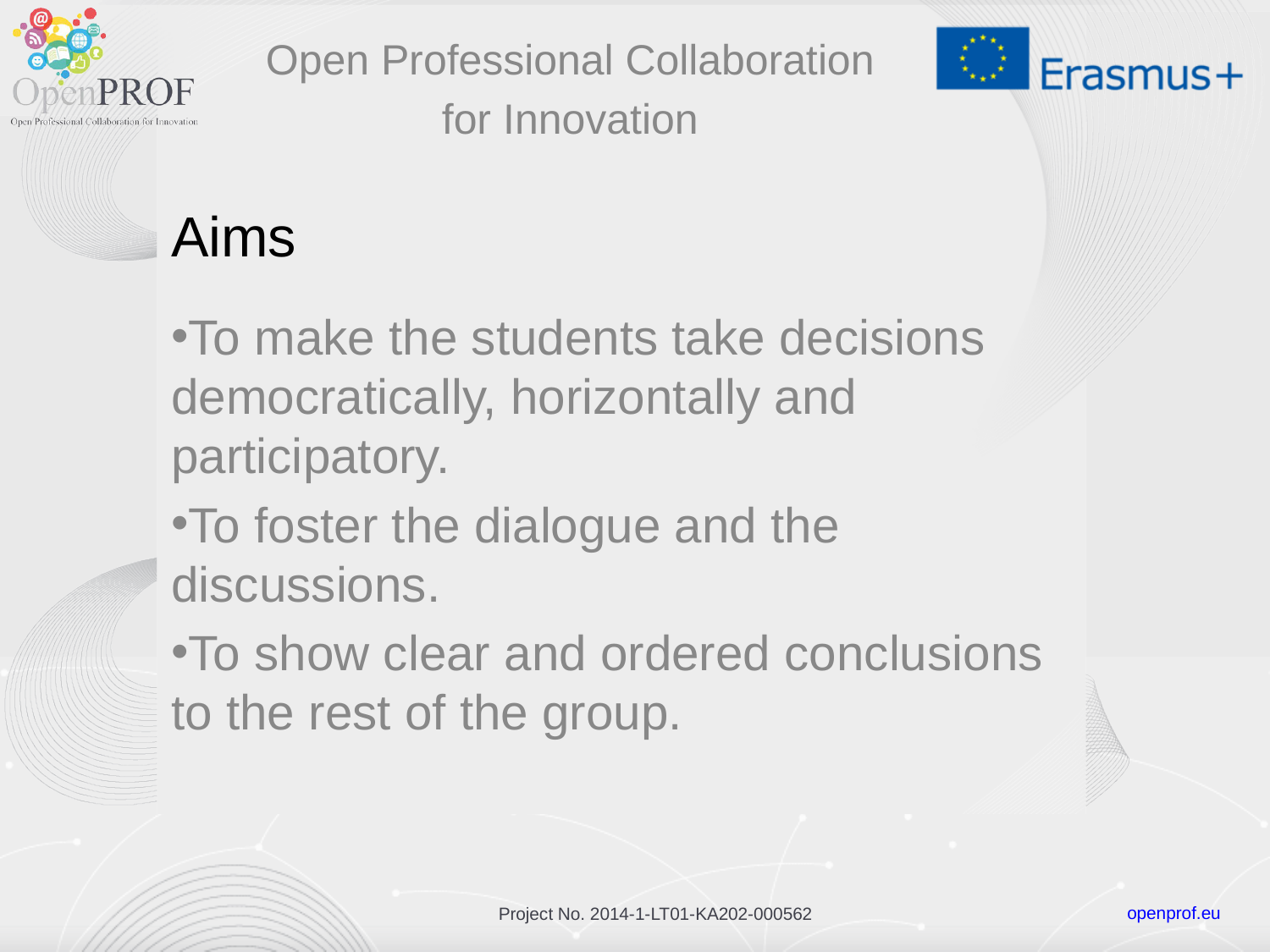

Open Professional Collaboration
for Innovation
# Aims
To make the students take decisions democratically, horizontally and participatory.
To foster the dialogue and the discussions.
To show clear and ordered conclusions to the rest of the group.